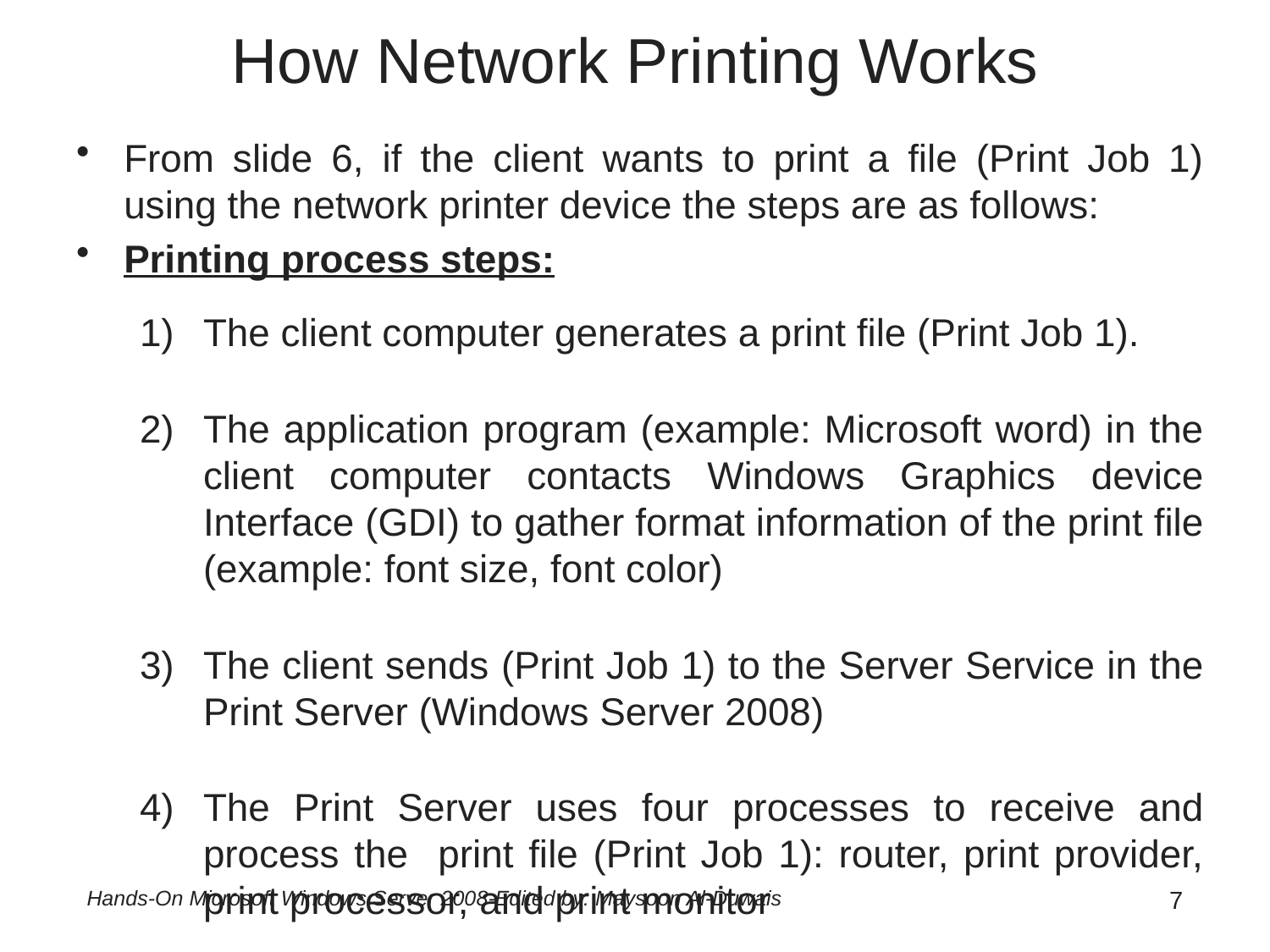

# How Network Printing Works
From slide 6, if the client wants to print a file (Print Job 1) using the network printer device the steps are as follows:
Printing process steps:

The client computer generates a print file (Print Job 1).

The application program (example: Microsoft word) in the client computer contacts Windows Graphics device Interface (GDI) to gather format information of the print file (example: font size, font color)

The client sends (Print Job 1) to the Server Service in the Print Server (Windows Server 2008)

The Print Server uses four processes to receive and process the  print file (Print Job 1): router, print provider, print processor, and print monitor
Hands-On Microsoft Windows Server 2008-Edited by: Maysoon Al-Duwais
7